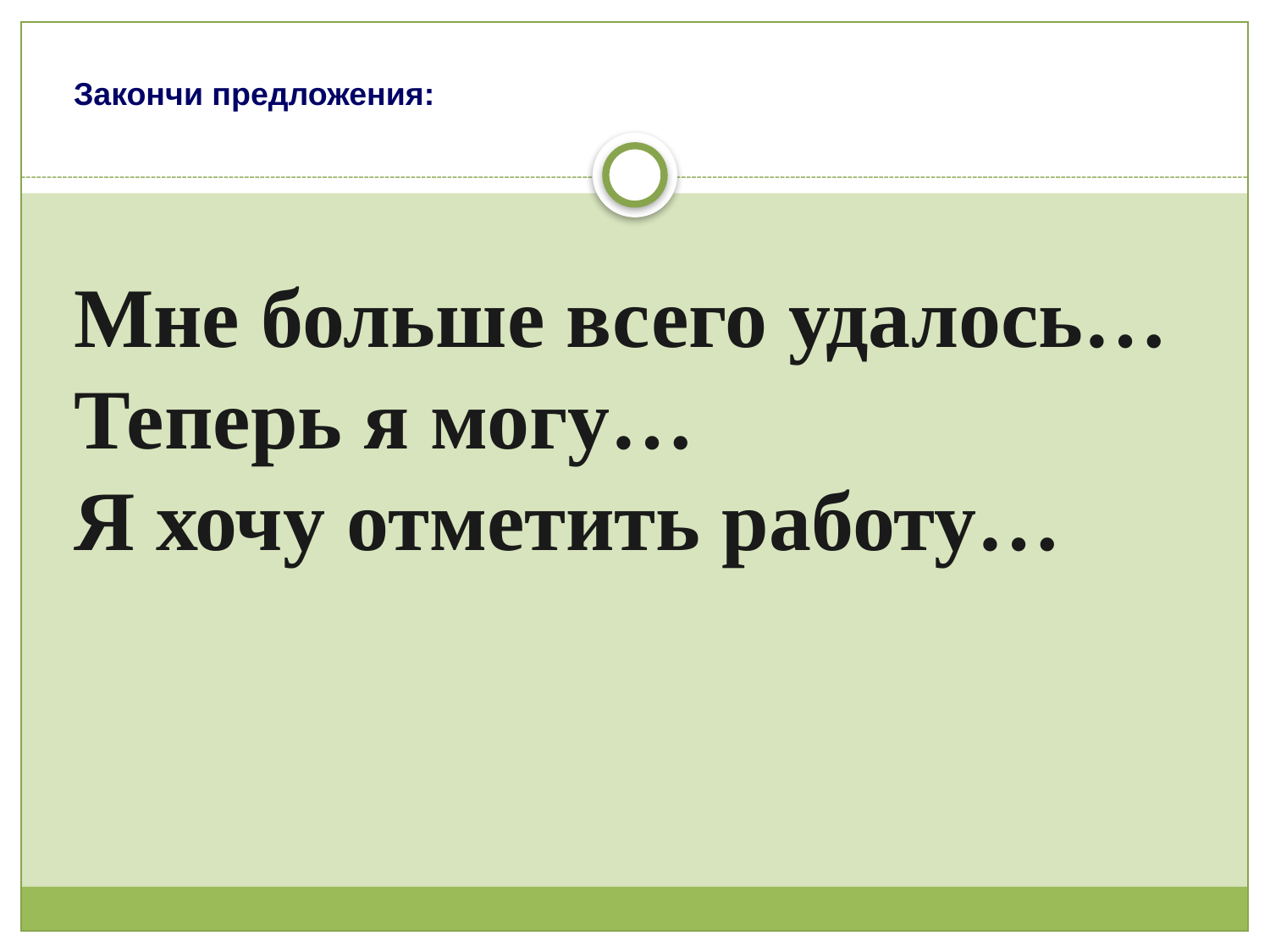

Закончи предложения:
Мне больше всего удалось…
Теперь я могу…
Я хочу отметить работу…